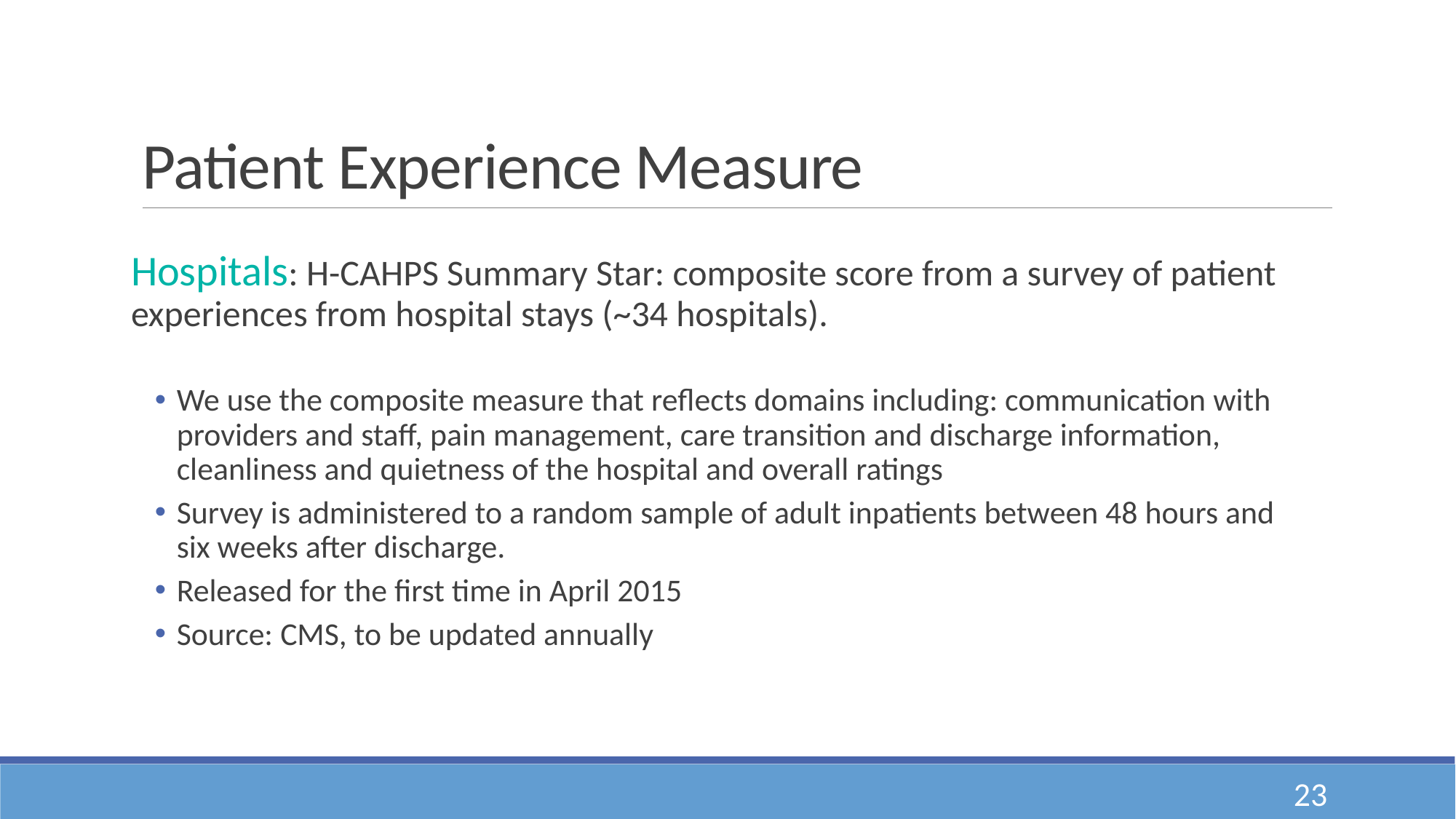

# Patient Experience Measure
Hospitals: H-CAHPS Summary Star: composite score from a survey of patient experiences from hospital stays (~34 hospitals).
We use the composite measure that reflects domains including: communication with providers and staff, pain management, care transition and discharge information, cleanliness and quietness of the hospital and overall ratings
Survey is administered to a random sample of adult inpatients between 48 hours and six weeks after discharge.
Released for the first time in April 2015
Source: CMS, to be updated annually
23